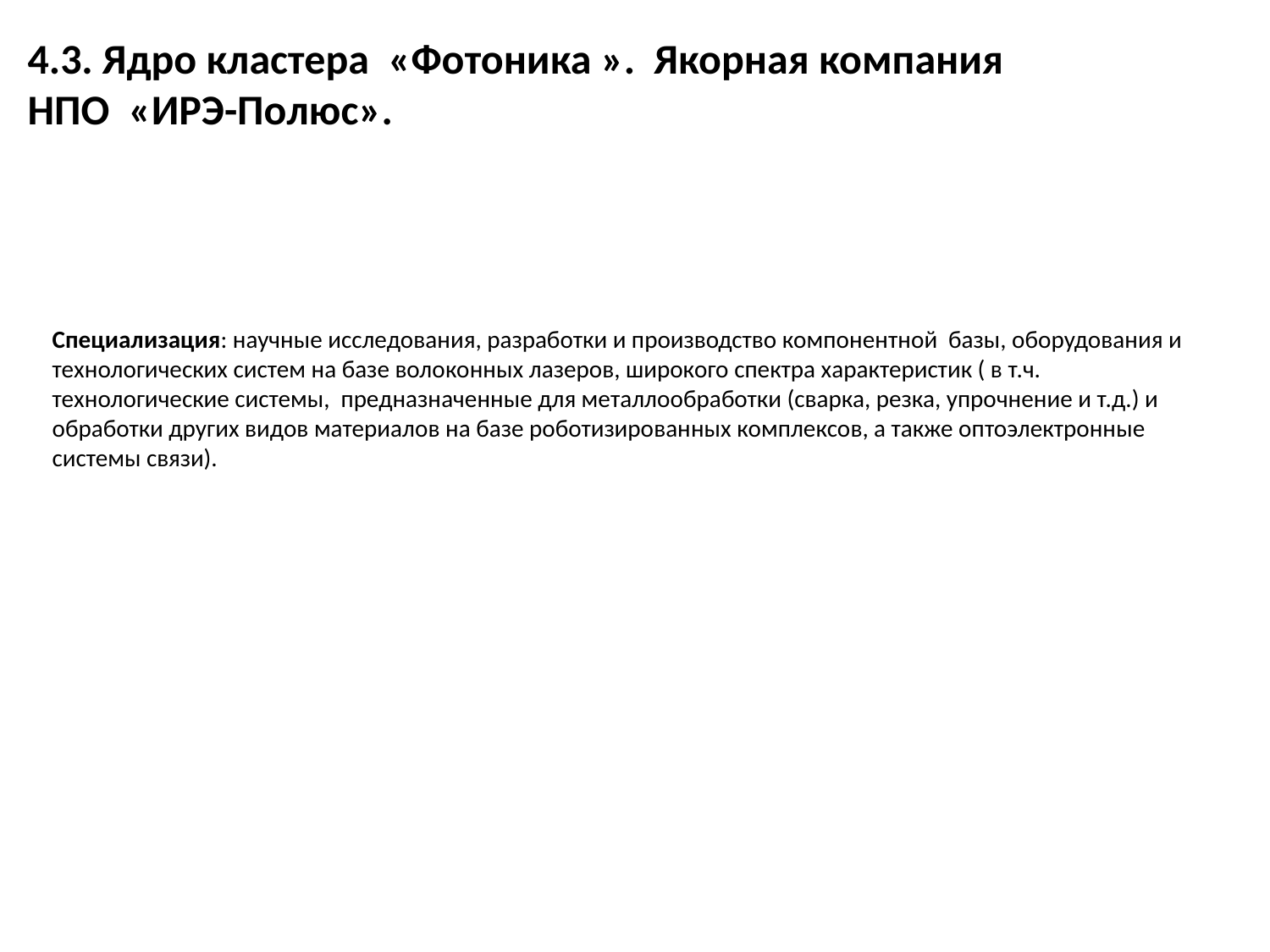

# 4.3. Ядро кластера  «Фотоника ».  Якорная компания НПО  «ИРЭ-Полюс».
Специализация: научные исследования, разработки и производство компонентной  базы, оборудования и технологических систем на базе волоконных лазеров, широкого спектра характеристик ( в т.ч. технологические системы,  предназначенные для металлообработки (сварка, резка, упрочнение и т.д.) и обработки других видов материалов на базе роботизированных комплексов, а также оптоэлектронные системы связи).